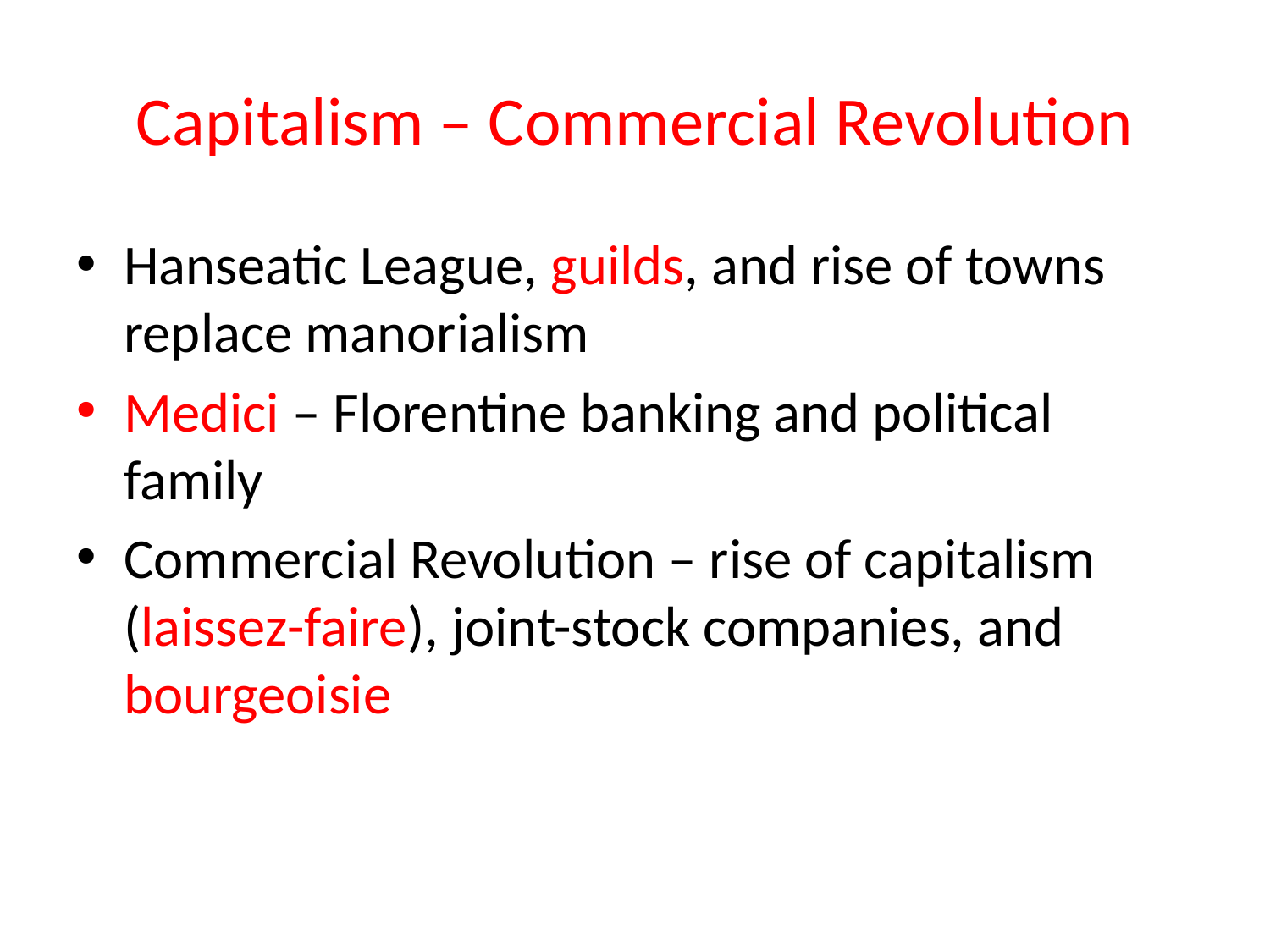

# Capitalism – Commercial Revolution
Hanseatic League, guilds, and rise of towns replace manorialism
Medici – Florentine banking and political family
Commercial Revolution – rise of capitalism (laissez-faire), joint-stock companies, and bourgeoisie